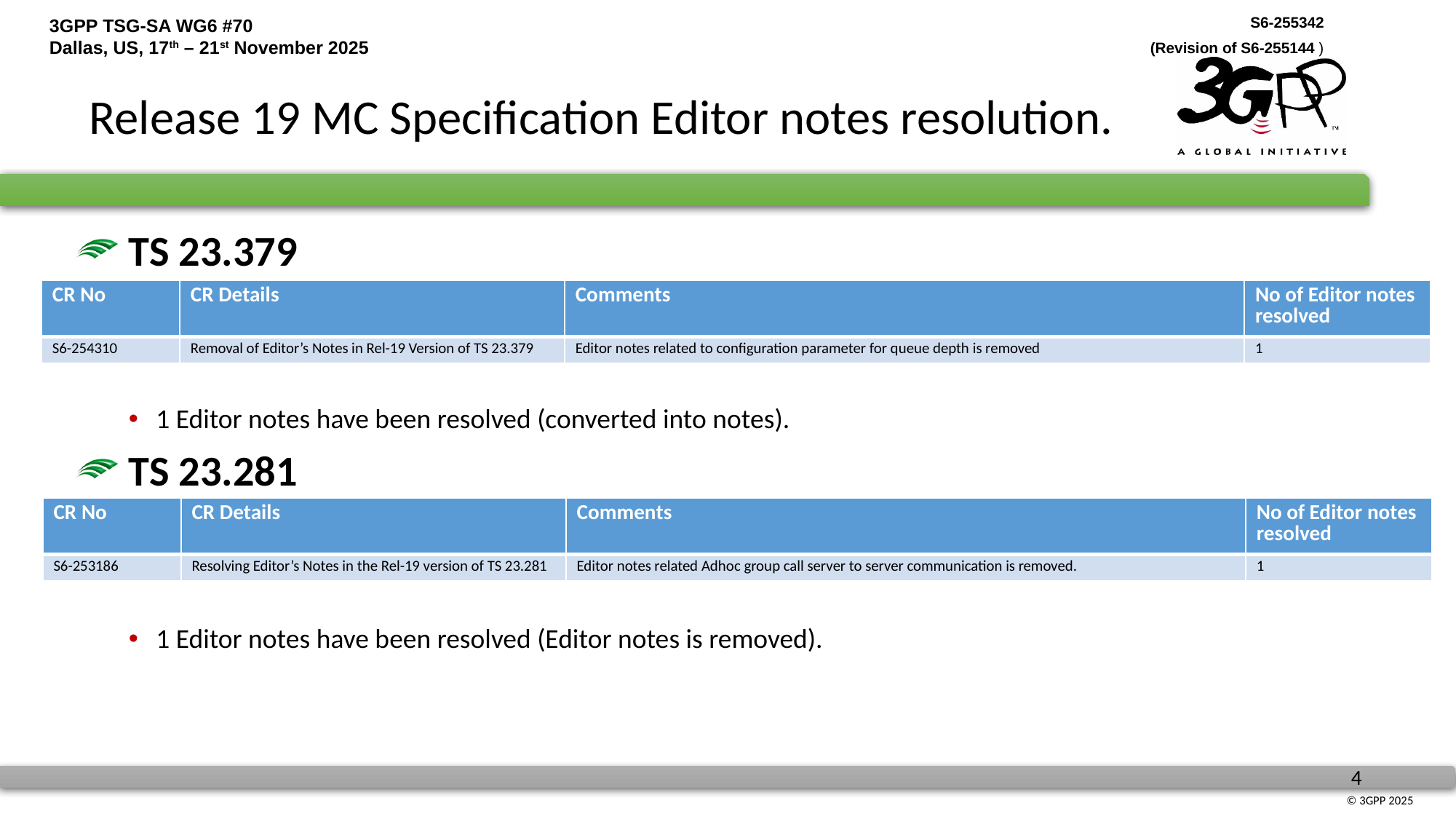

# Release 19 MC Specification Editor notes resolution.
 TS 23.379

1 Editor notes have been resolved (converted into notes).
 TS 23.281

1 Editor notes have been resolved (Editor notes is removed).

| CR No | CR Details | Comments | No of Editor notes resolved |
| --- | --- | --- | --- |
| S6-254310 | Removal of Editor’s Notes in Rel-19 Version of TS 23.379 | Editor notes related to configuration parameter for queue depth is removed | 1 |
| CR No | CR Details | Comments | No of Editor notes resolved |
| --- | --- | --- | --- |
| S6-253186 | Resolving Editor’s Notes in the Rel-19 version of TS 23.281 | Editor notes related Adhoc group call server to server communication is removed. | 1 |